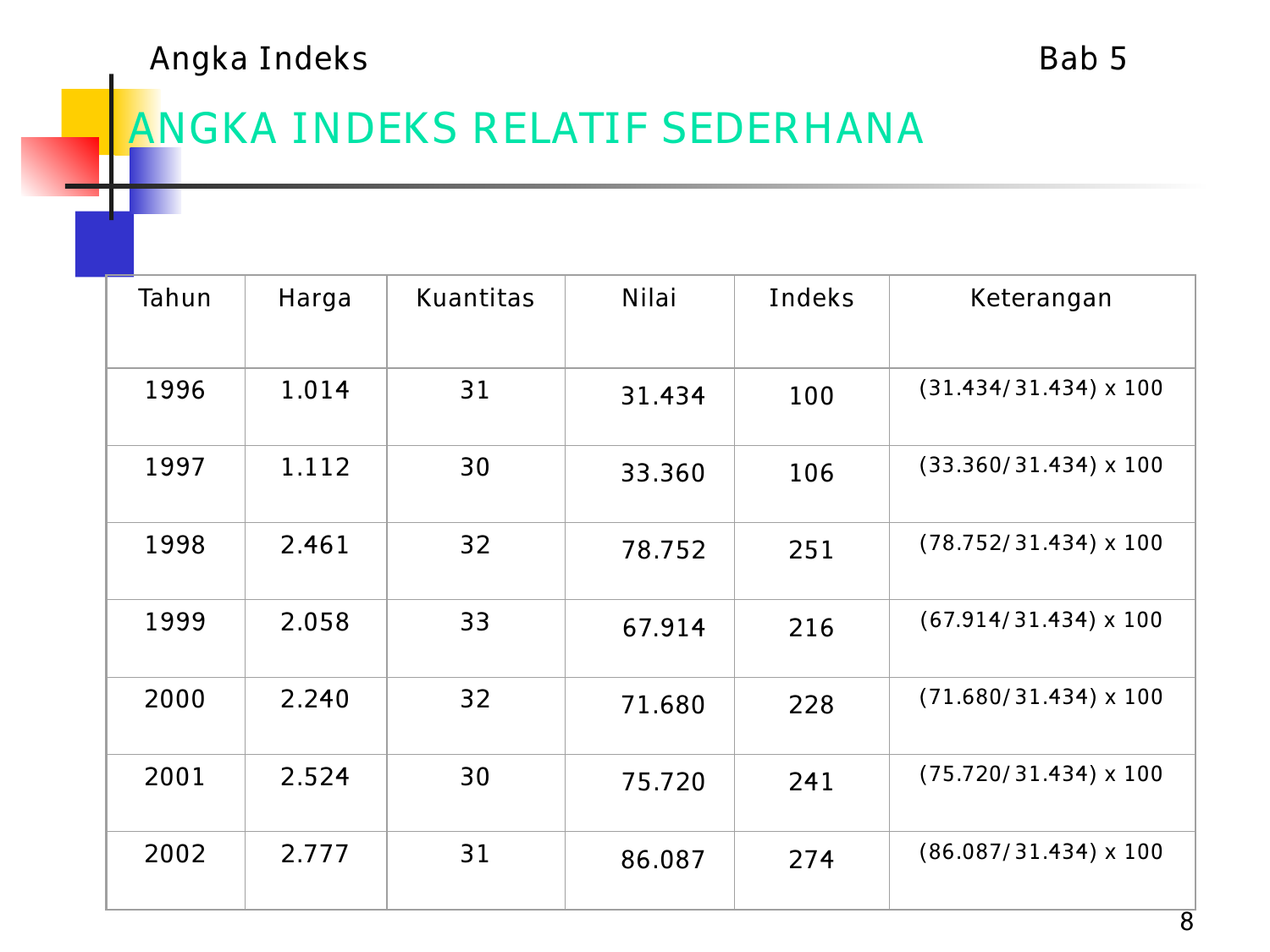

Angka Indeks						Bab 5
ANGKA INDEKS RELATIF SEDERHANA

Tahun

Harga

Kuantitas

Nilai

Indeks

Keterangan

1996

1.014

31

31.434

100

(31.434/31.434) x 100

1997

1.112

30

33.360

106

(33.360/31.434) x 100

1998

2.461

32

78.752

251

(78.752/31.434) x 100

1999

2.058

33

67.914

216

(67.914/31.434) x 100

2000

2.240

32

71.680

228

(71.680/31.434) x 100

2001

2.524

30

75.720

241

(75.720/31.434) x 100

2002

2.777

31

86.087

274

(86.087/31.434) x 100

8